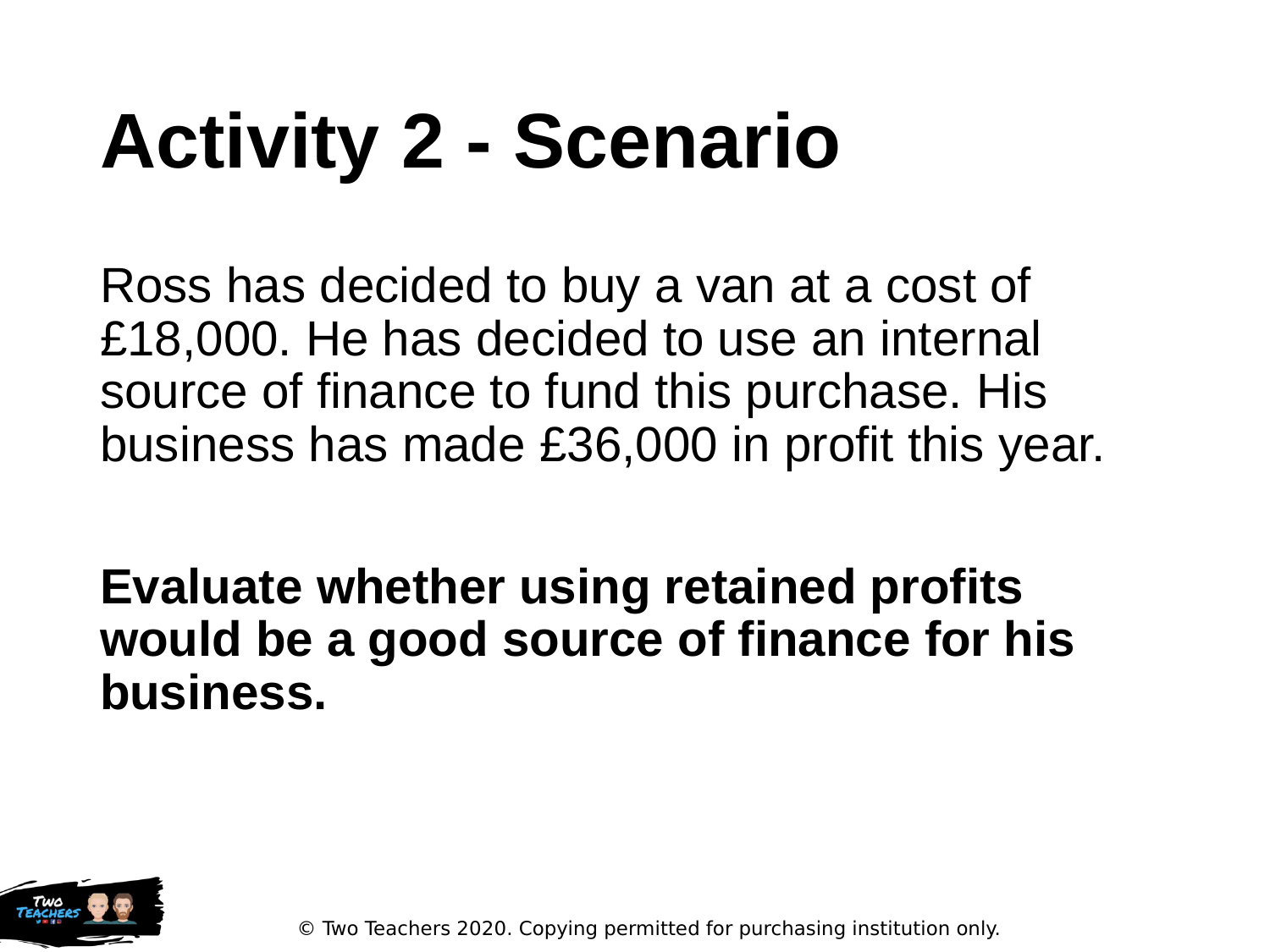

# Activity 2 - Scenario
Ross has decided to buy a van at a cost of £18,000. He has decided to use an internal source of finance to fund this purchase. His business has made £36,000 in profit this year.

Evaluate whether using retained profits would be a good source of finance for his business.